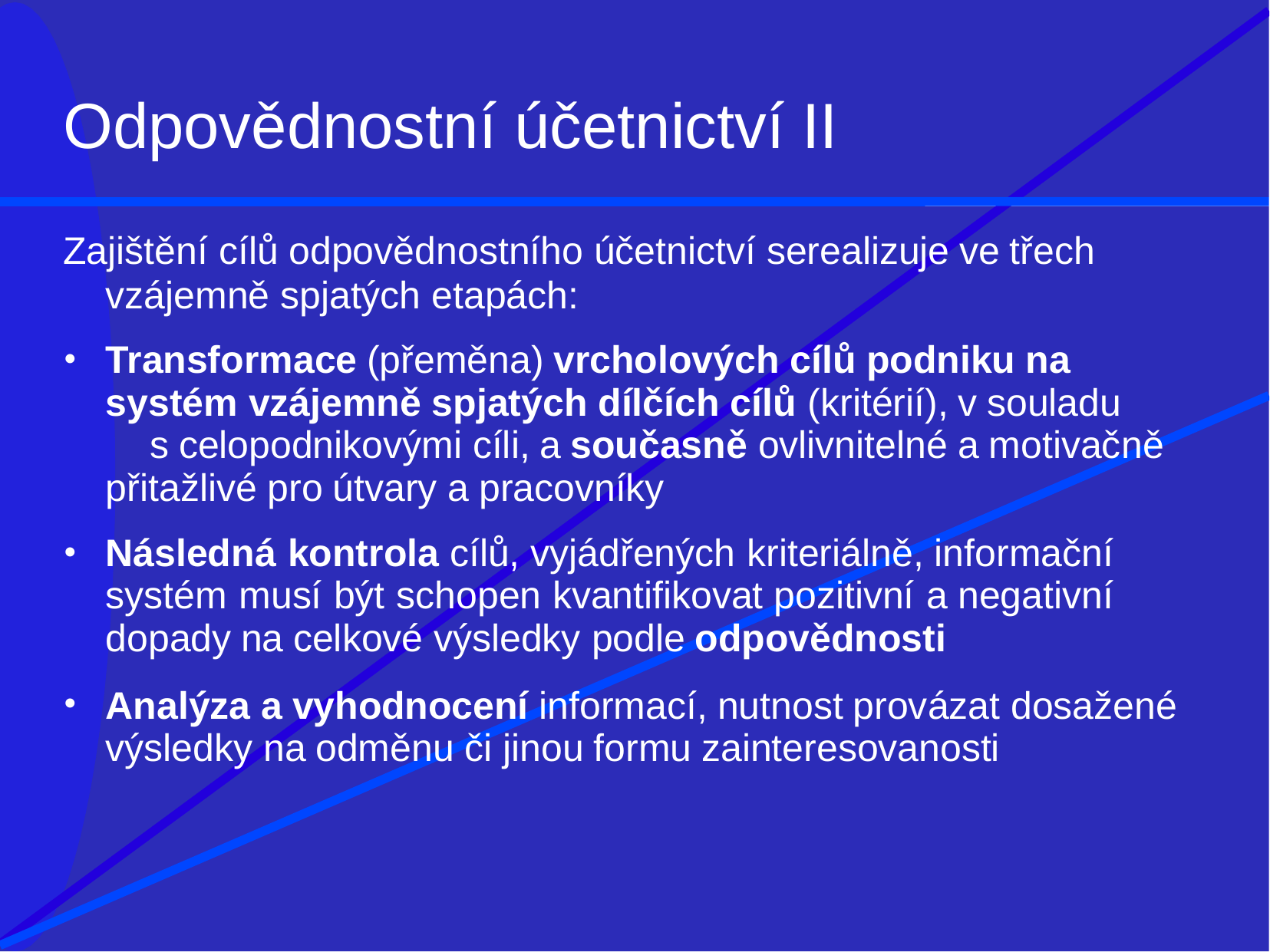

# Odpovědnostní účetnictví II
Zajištění cílů odpovědnostního účetnictví serealizuje ve třech
vzájemně spjatých etapách:
Transformace (přeměna) vrcholových cílů podniku na systém vzájemně spjatých dílčích cílů (kritérií), v souladu	s celopodnikovými cíli, a současně ovlivnitelné a motivačně přitažlivé pro útvary a pracovníky
Následná kontrola cílů, vyjádřených kriteriálně, informační systém musí být schopen kvantifikovat pozitivní a negativní dopady na celkové výsledky podle odpovědnosti
Analýza a vyhodnocení informací, nutnost provázat dosažené výsledky na odměnu či jinou formu zainteresovanosti